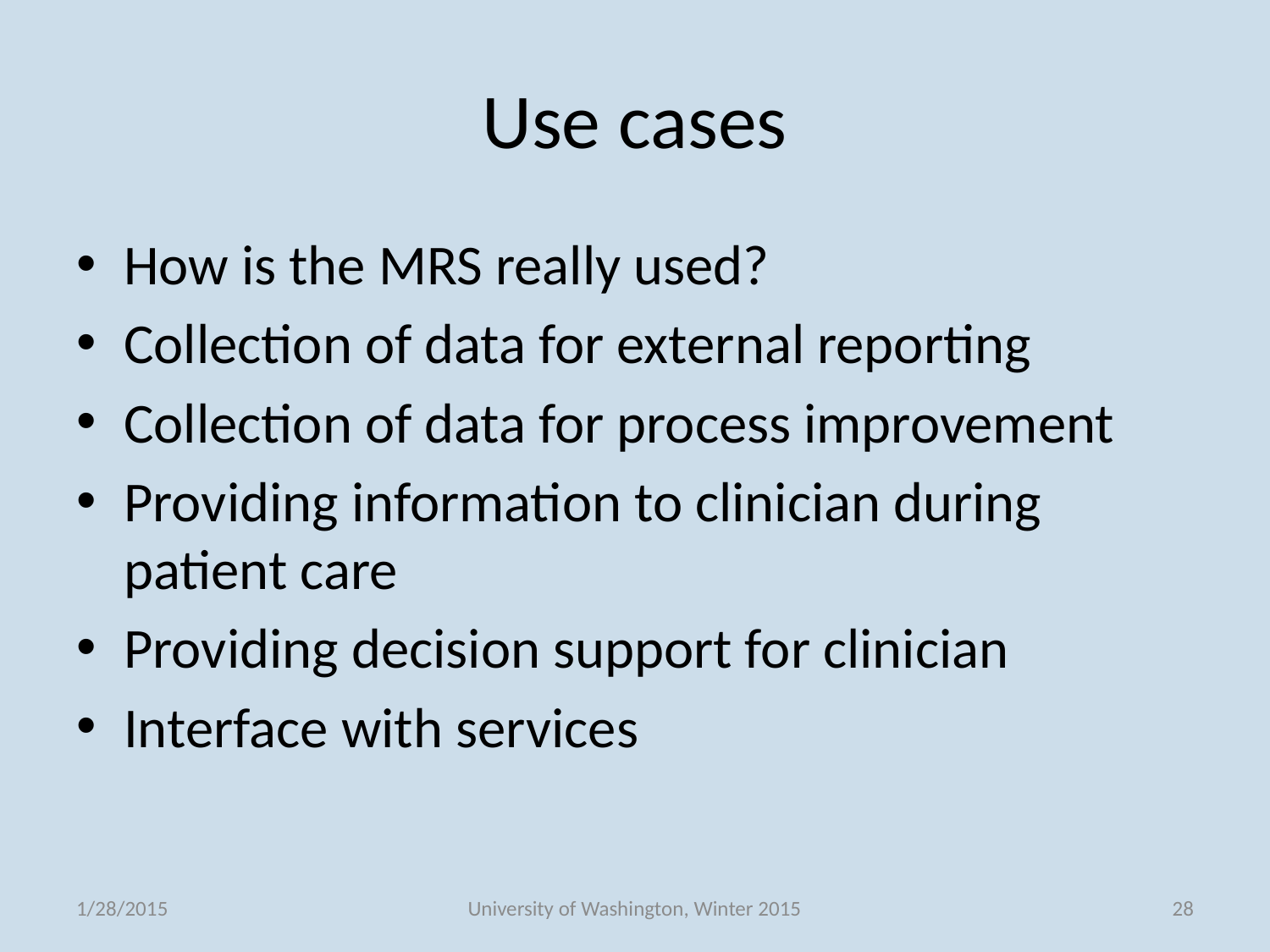

# Use cases
How is the MRS really used?
Collection of data for external reporting
Collection of data for process improvement
Providing information to clinician during patient care
Providing decision support for clinician
Interface with services

1/28/2015
University of Washington, Winter 2015
28